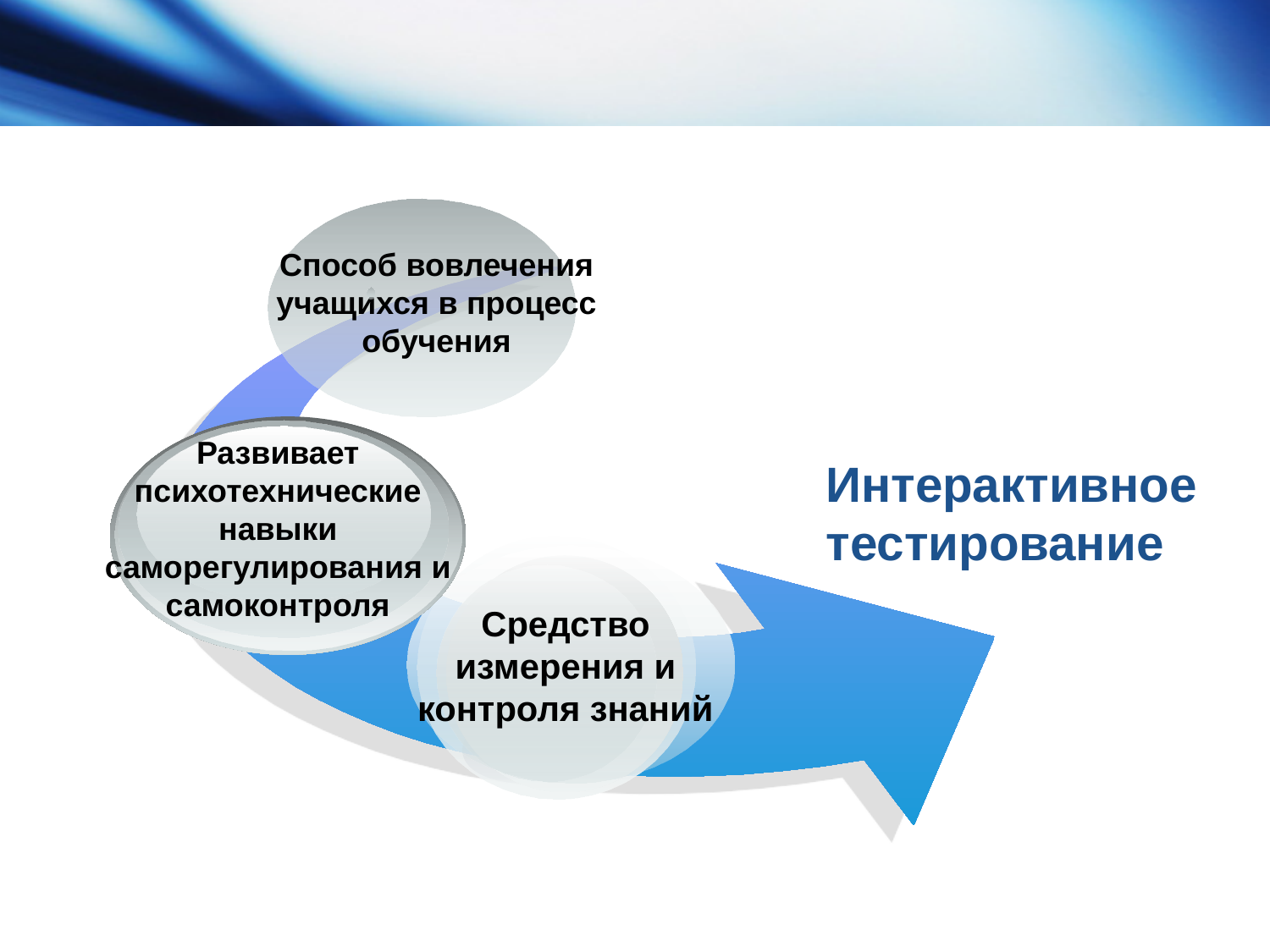

Способ вовлечения учащихся в процесс обучения

Развивает психотехнические навыки саморегулирования и самоконтроля
Интерактивное тестирование

Средство измерения и контроля знаний